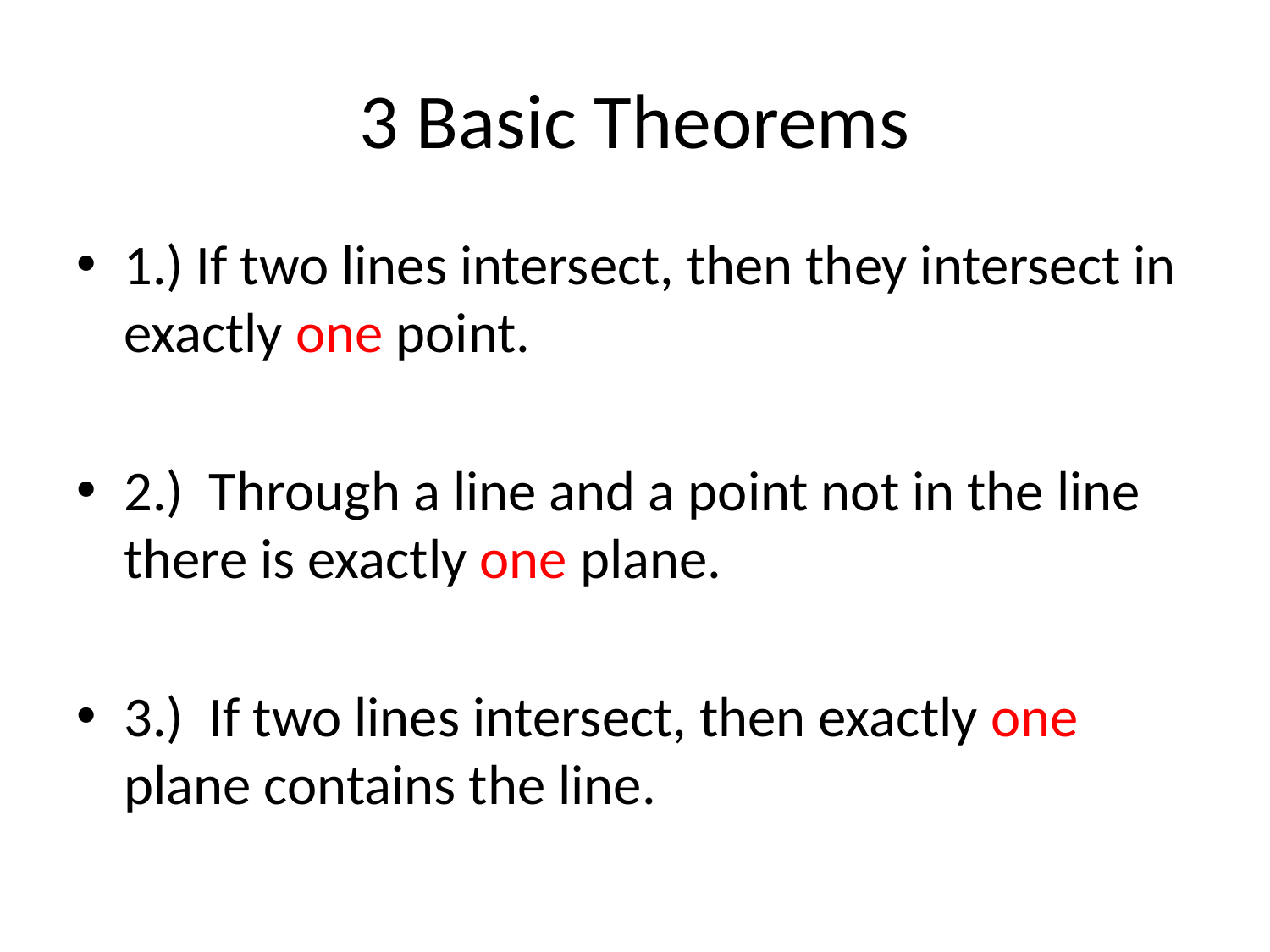

# 3 Basic Theorems
1.) If two lines intersect, then they intersect in exactly one point.

2.)  Through a line and a point not in the line there is exactly one plane.

3.)  If two lines intersect, then exactly one plane contains the line.